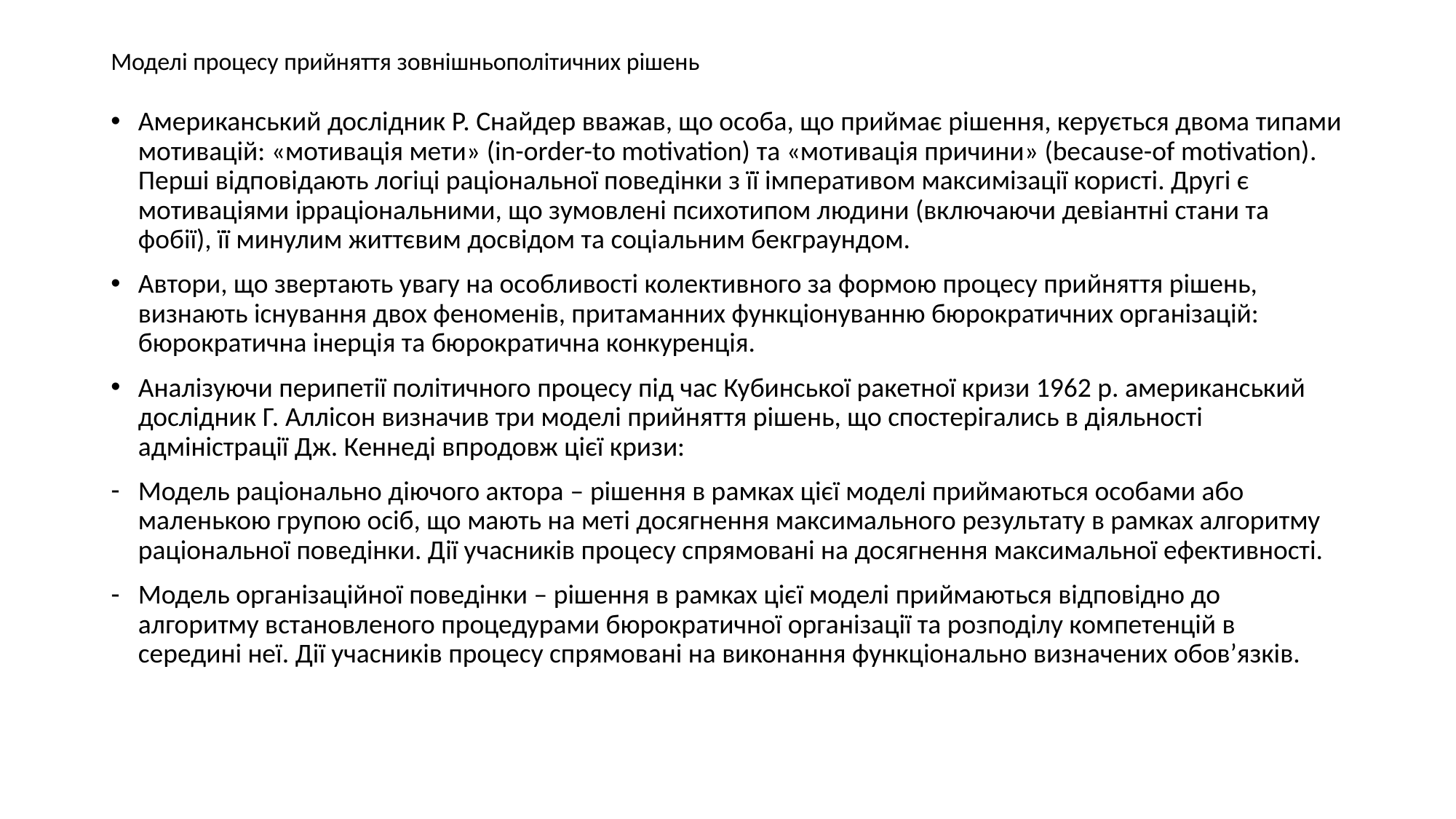

# Моделі процесу прийняття зовнішньополітичних рішень
Американський дослідник Р. Снайдер вважав, що особа, що приймає рішення, керується двома типами мотивацій: «мотивація мети» (in-order-to motivation) та «мотивація причини» (because-of motivation). Перші відповідають логіці раціональної поведінки з її імперативом максимізації користі. Другі є мотиваціями ірраціональними, що зумовлені психотипом людини (включаючи девіантні стани та фобії), її минулим життєвим досвідом та соціальним бекграундом.
Автори, що звертають увагу на особливості колективного за формою процесу прийняття рішень, визнають існування двох феноменів, притаманних функціонуванню бюрократичних організацій: бюрократична інерція та бюрократична конкуренція.
Аналізуючи перипетії політичного процесу під час Кубинської ракетної кризи 1962 р. американський дослідник Г. Аллісон визначив три моделі прийняття рішень, що спостерігались в діяльності адміністрації Дж. Кеннеді впродовж цієї кризи:
Модель раціонально діючого актора – рішення в рамках цієї моделі приймаються особами або маленькою групою осіб, що мають на меті досягнення максимального результату в рамках алгоритму раціональної поведінки. Дії учасників процесу спрямовані на досягнення максимальної ефективності.
Модель організаційної поведінки – рішення в рамках цієї моделі приймаються відповідно до алгоритму встановленого процедурами бюрократичної організації та розподілу компетенцій в середині неї. Дії учасників процесу спрямовані на виконання функціонально визначених обов’язків.